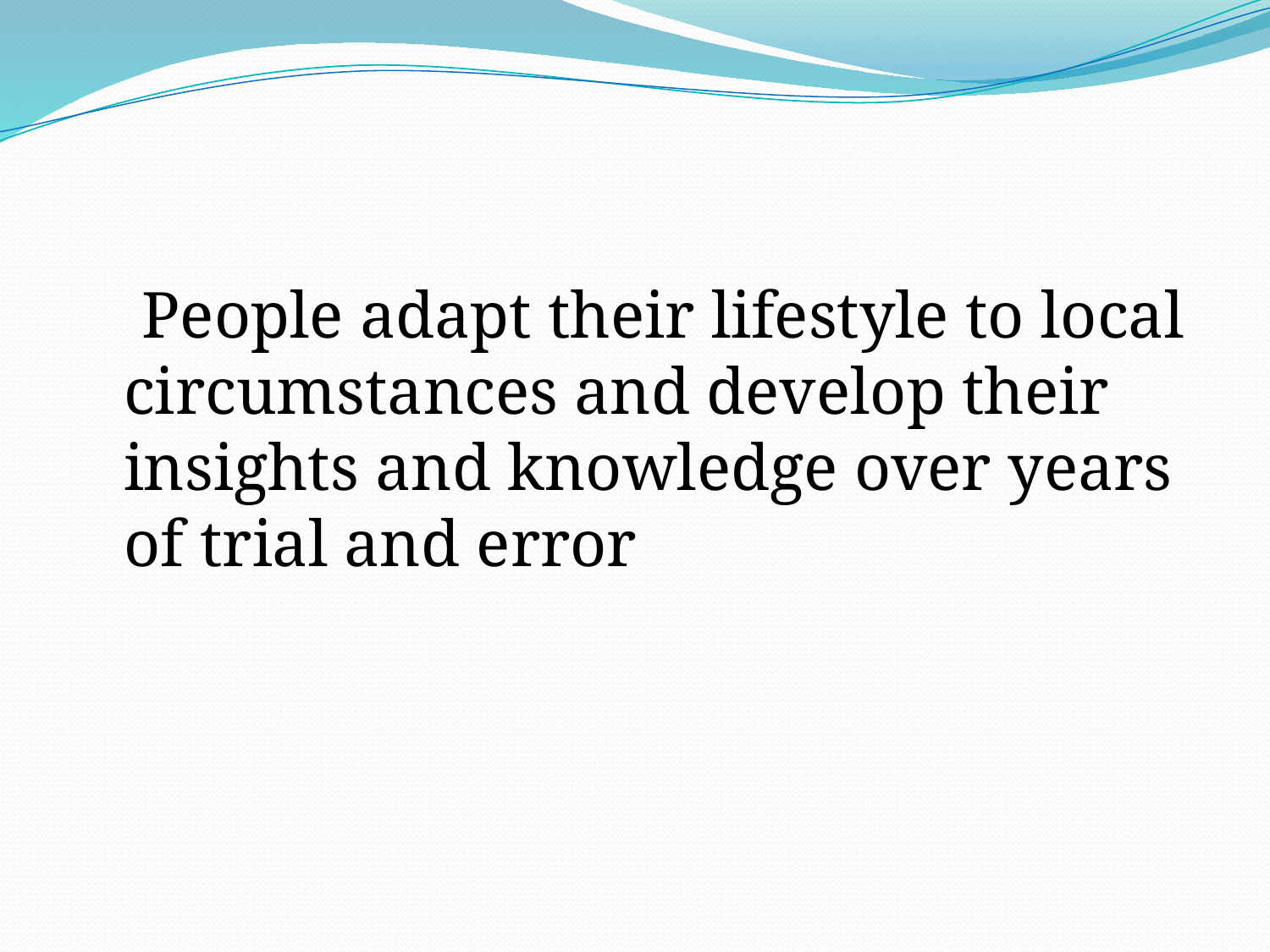

People adapt their lifestyle to local circumstances and develop their insights and knowledge over years of trial and error